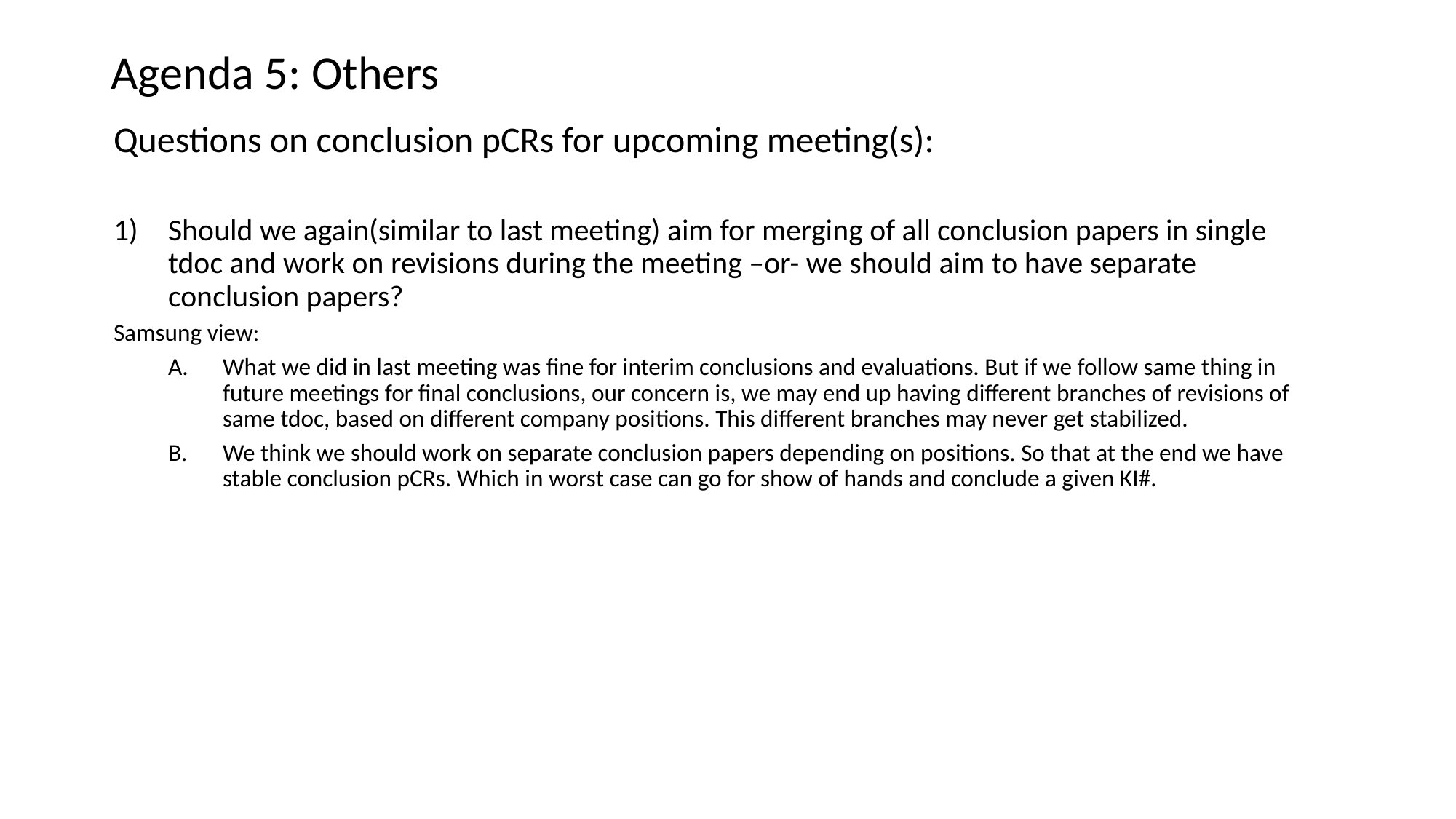

# Agenda 5: Others
Questions on conclusion pCRs for upcoming meeting(s):

Should we again(similar to last meeting) aim for merging of all conclusion papers in single tdoc and work on revisions during the meeting –or- we should aim to have separate conclusion papers?
Samsung view:
What we did in last meeting was fine for interim conclusions and evaluations. But if we follow same thing in future meetings for final conclusions, our concern is, we may end up having different branches of revisions of same tdoc, based on different company positions. This different branches may never get stabilized.
We think we should work on separate conclusion papers depending on positions. So that at the end we have stable conclusion pCRs. Which in worst case can go for show of hands and conclude a given KI#.